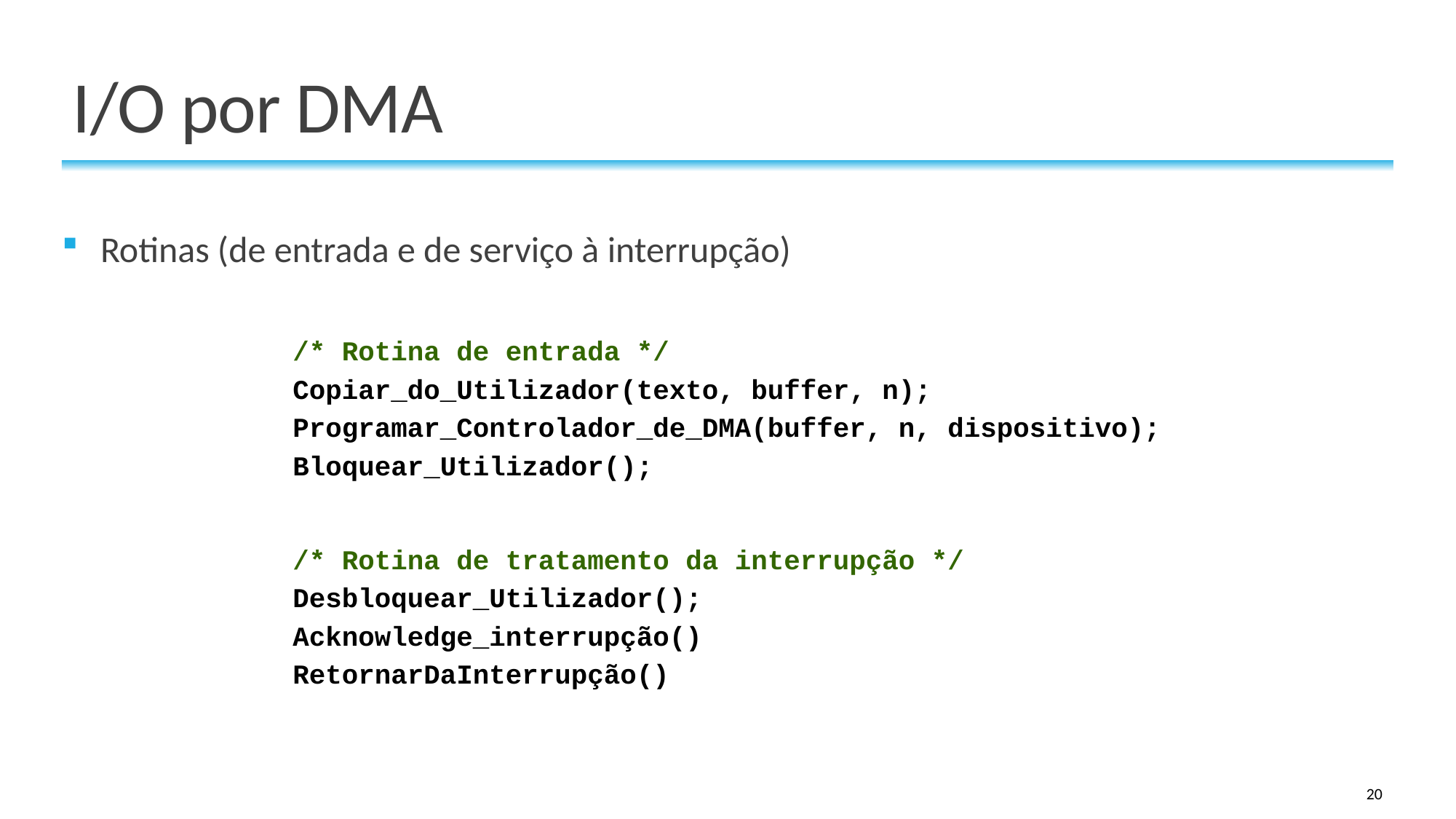

# I/O por DMA
Rotinas (de entrada e de serviço à interrupção)
/* Rotina de entrada */
Copiar_do_Utilizador(texto, buffer, n);
Programar_Controlador_de_DMA(buffer, n, dispositivo);
Bloquear_Utilizador();
/* Rotina de tratamento da interrupção */
Desbloquear_Utilizador();
Acknowledge_interrupção()
RetornarDaInterrupção()
20